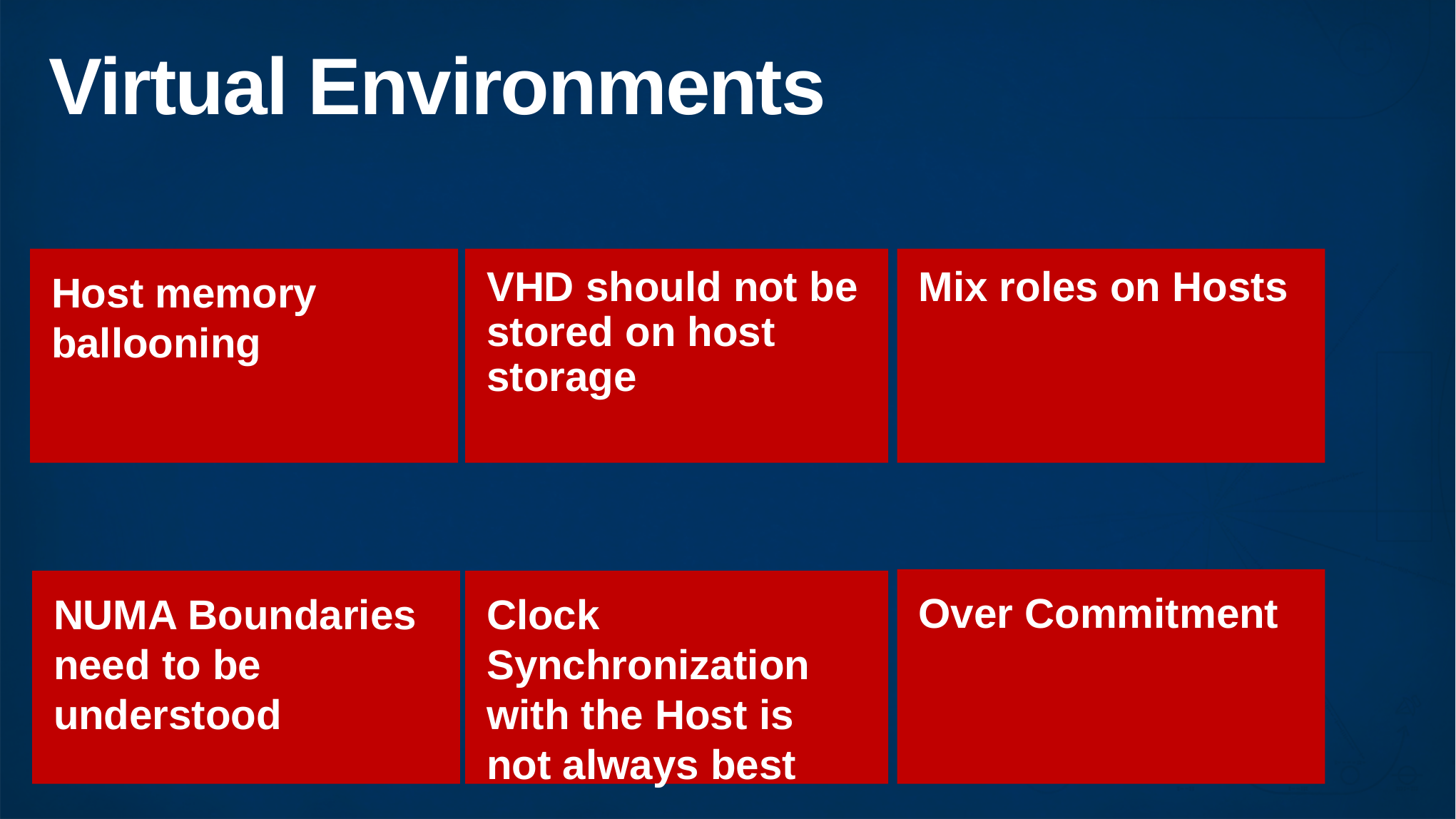

# Virtual Environments
Mix roles on Hosts
VHD should not be stored on host storage
Host memory ballooning
Over Commitment

NUMA Boundaries need to be understood
Clock Synchronization with the Host is not always best